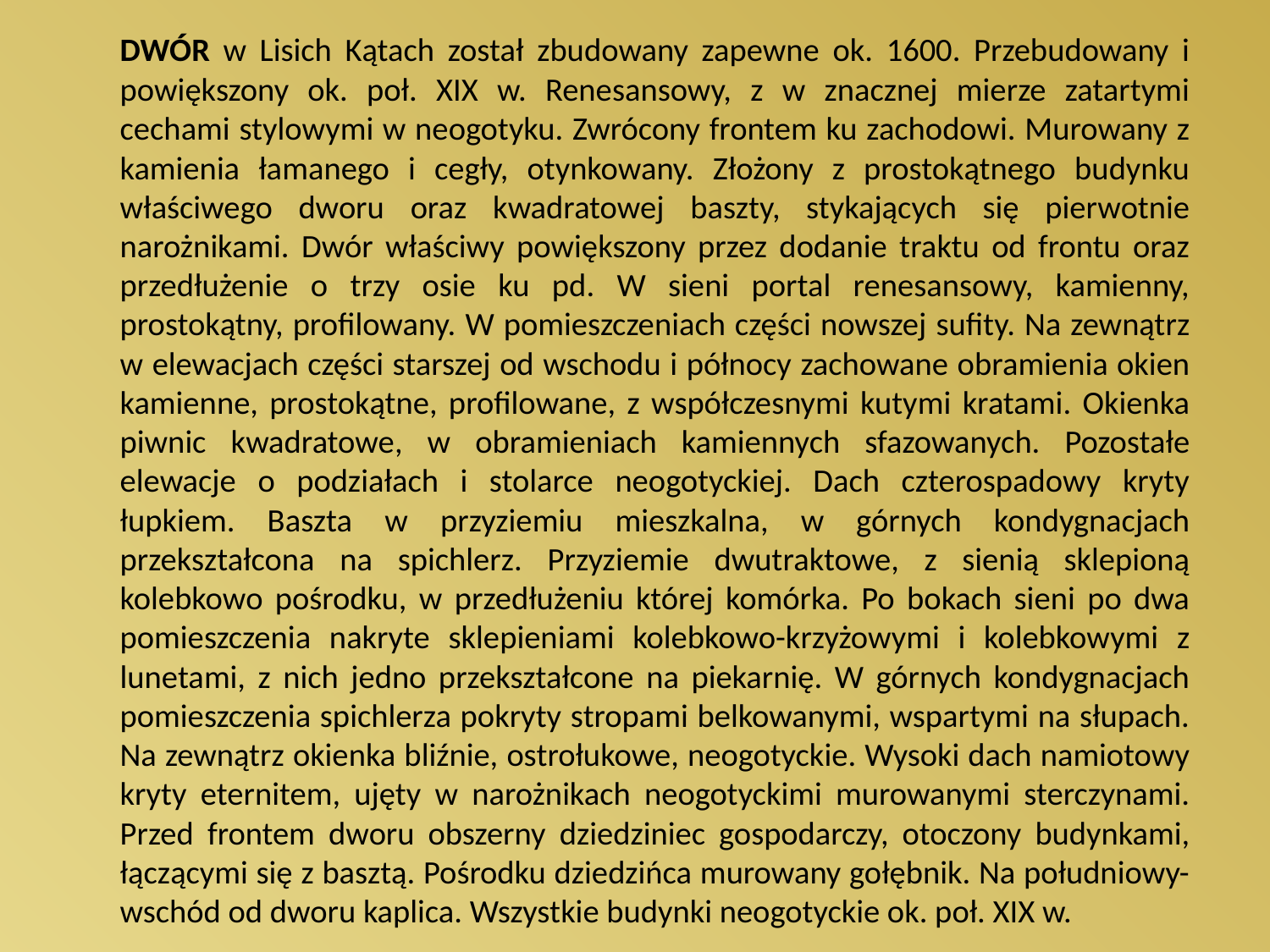

DWÓR w Lisich Kątach został zbudowany zapewne ok. 1600. Przebudowany i powiększony ok. poł. XIX w. Renesansowy, z w znacznej mierze zatartymi cechami stylowymi w neogotyku. Zwrócony frontem ku zachodowi. Murowany z kamienia łamanego i cegły, otynkowany. Złożony z prostokątnego budynku właściwego dworu oraz kwadratowej baszty, stykających się pierwotnie narożnikami. Dwór właściwy powiększony przez dodanie traktu od frontu oraz przedłużenie o trzy osie ku pd. W sieni portal renesansowy, kamienny, prostokątny, profilowany. W pomieszczeniach części nowszej sufity. Na zewnątrz w elewacjach części starszej od wschodu i północy zachowane obramienia okien kamienne, prostokątne, profilowane, z współczesnymi kutymi kratami. Okienka piwnic kwadratowe, w obramieniach kamiennych sfazowanych. Pozostałe elewacje o podziałach i stolarce neogotyckiej. Dach czterospadowy kryty łupkiem. Baszta w przyziemiu mieszkalna, w górnych kondygnacjach przekształcona na spichlerz. Przyziemie dwutraktowe, z sienią sklepioną kolebkowo pośrodku, w przedłużeniu której komórka. Po bokach sieni po dwa pomieszczenia nakryte sklepieniami kolebkowo-krzyżowymi i kolebkowymi z lunetami, z nich jedno przekształcone na piekarnię. W górnych kondygnacjach pomieszczenia spichlerza pokryty stropami belkowanymi, wspartymi na słupach. Na zewnątrz okienka bliźnie, ostrołukowe, neogotyckie. Wysoki dach namiotowy kryty eternitem, ujęty w narożnikach neogotyckimi murowanymi sterczynami. Przed frontem dworu obszerny dziedziniec gospodarczy, otoczony budynkami, łączącymi się z basztą. Pośrodku dziedzińca murowany gołębnik. Na południowy-wschód od dworu kaplica. Wszystkie budynki neogotyckie ok. poł. XIX w.